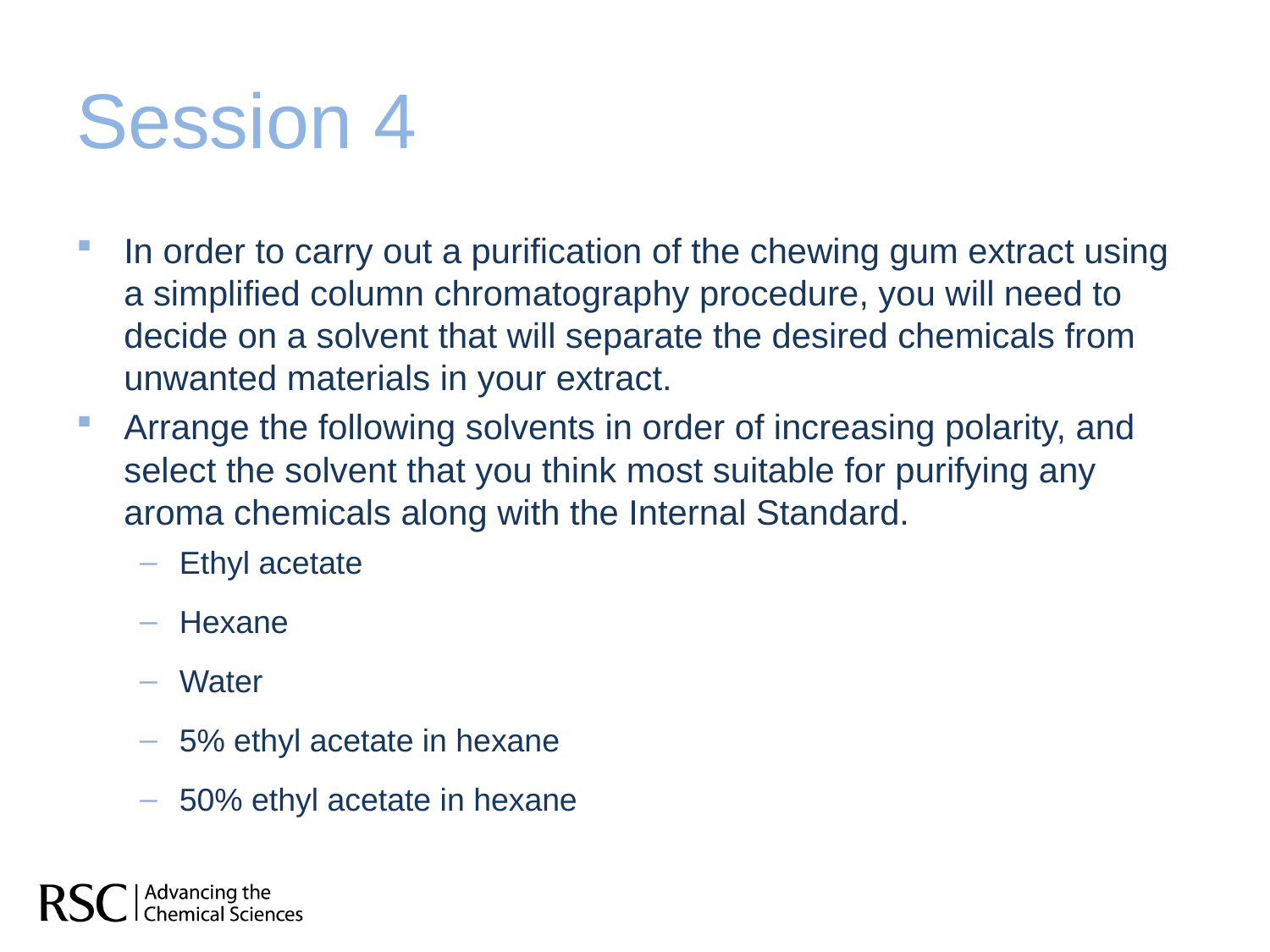

# Session 4
In order to carry out a purification of the chewing gum extract using a simplified column chromatography procedure, you will need to decide on a solvent that will separate the desired chemicals from unwanted materials in your extract.
Arrange the following solvents in order of increasing polarity, and select the solvent that you think most suitable for purifying any aroma chemicals along with the Internal Standard.
Ethyl acetate
Hexane
Water
5% ethyl acetate in hexane
50% ethyl acetate in hexane